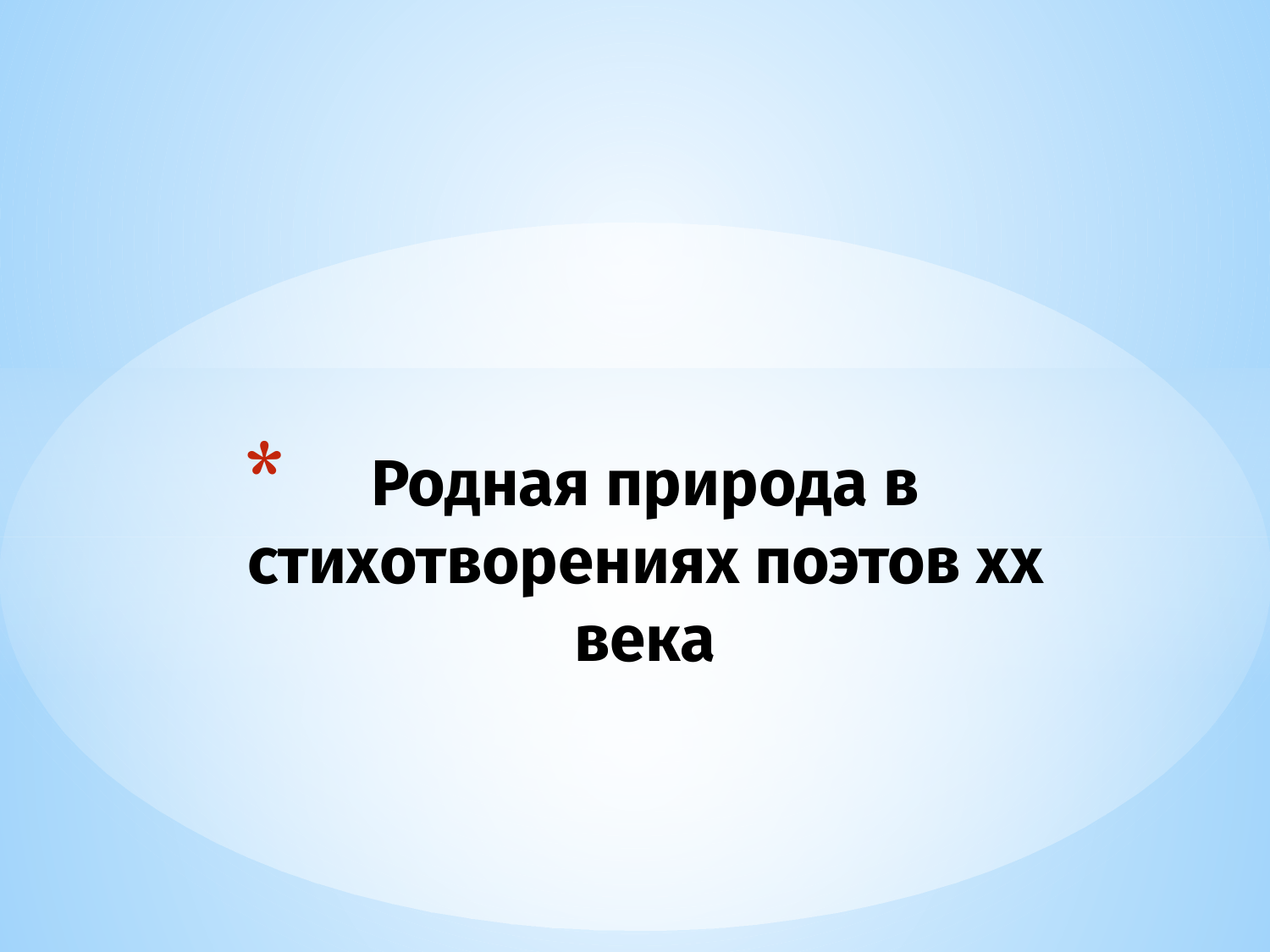

# Родная природа в стихотворениях поэтов xx века